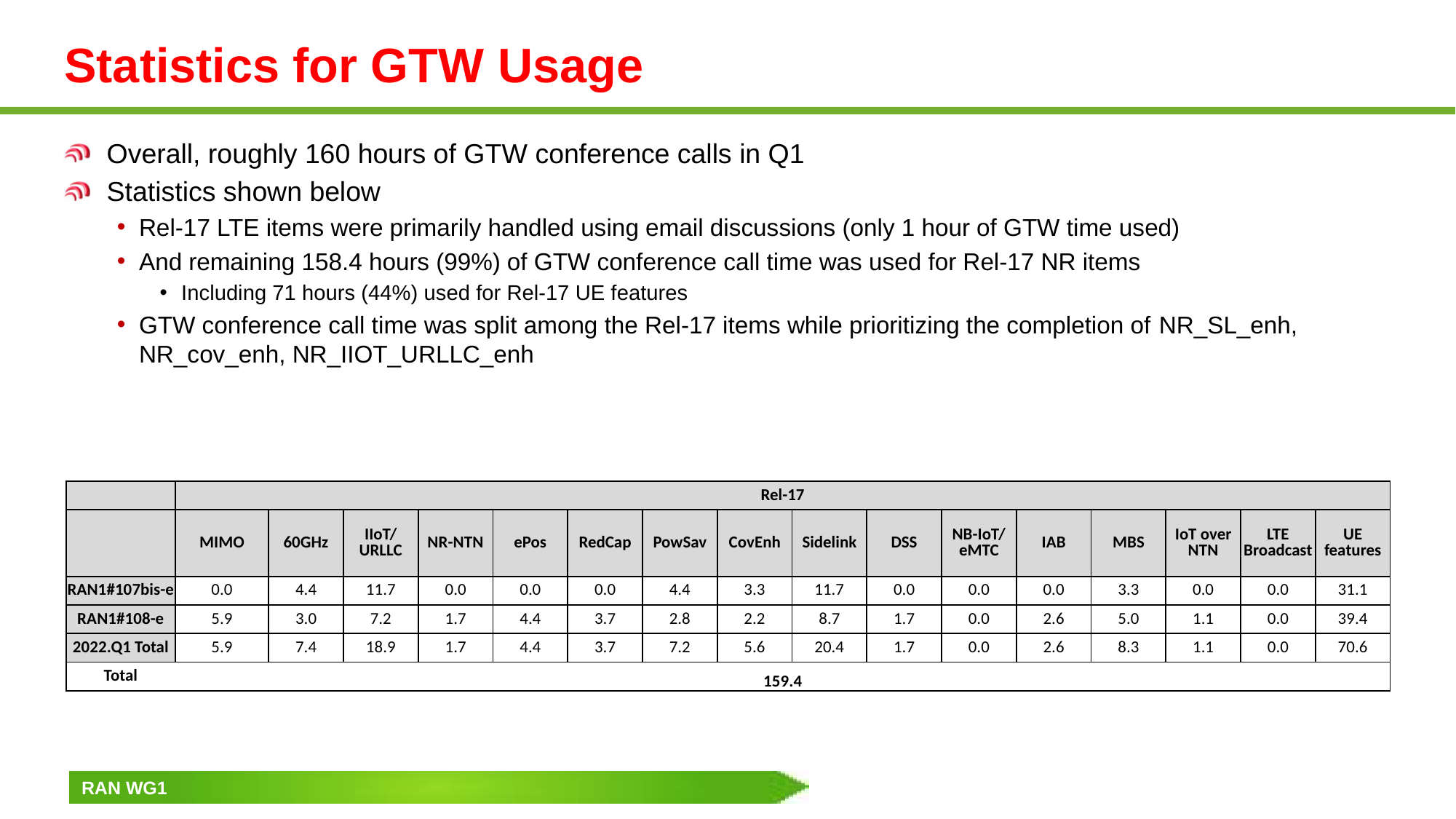

# Statistics for GTW Usage
Overall, roughly 160 hours of GTW conference calls in Q1
Statistics shown below
Rel-17 LTE items were primarily handled using email discussions (only 1 hour of GTW time used)
And remaining 158.4 hours (99%) of GTW conference call time was used for Rel-17 NR items
Including 71 hours (44%) used for Rel-17 UE features
GTW conference call time was split among the Rel-17 items while prioritizing the completion of NR_SL_enh, NR_cov_enh, NR_IIOT_URLLC_enh

|  | Rel-17 |  |  |  |  |  |  |  |  |  |  |  |  |  |  |  |
| --- | --- | --- | --- | --- | --- | --- | --- | --- | --- | --- | --- | --- | --- | --- | --- | --- |
|  | MIMO | 60GHz | IIoT/ URLLC | NR-NTN | ePos | RedCap | PowSav | CovEnh | Sidelink | DSS | NB-IoT/ eMTC | IAB | MBS | IoT over NTN | LTE Broadcast | UE features |
| RAN1#107bis-e | 0.0 | 4.4 | 11.7 | 0.0 | 0.0 | 0.0 | 4.4 | 3.3 | 11.7 | 0.0 | 0.0 | 0.0 | 3.3 | 0.0 | 0.0 | 31.1 |
| RAN1#108-e | 5.9 | 3.0 | 7.2 | 1.7 | 4.4 | 3.7 | 2.8 | 2.2 | 8.7 | 1.7 | 0.0 | 2.6 | 5.0 | 1.1 | 0.0 | 39.4 |
| 2022.Q1 Total | 5.9 | 7.4 | 18.9 | 1.7 | 4.4 | 3.7 | 7.2 | 5.6 | 20.4 | 1.7 | 0.0 | 2.6 | 8.3 | 1.1 | 0.0 | 70.6 |
| Total | 159.4 |  |  |  |  |  |  |  |  |  |  |  |  |  |  |  |